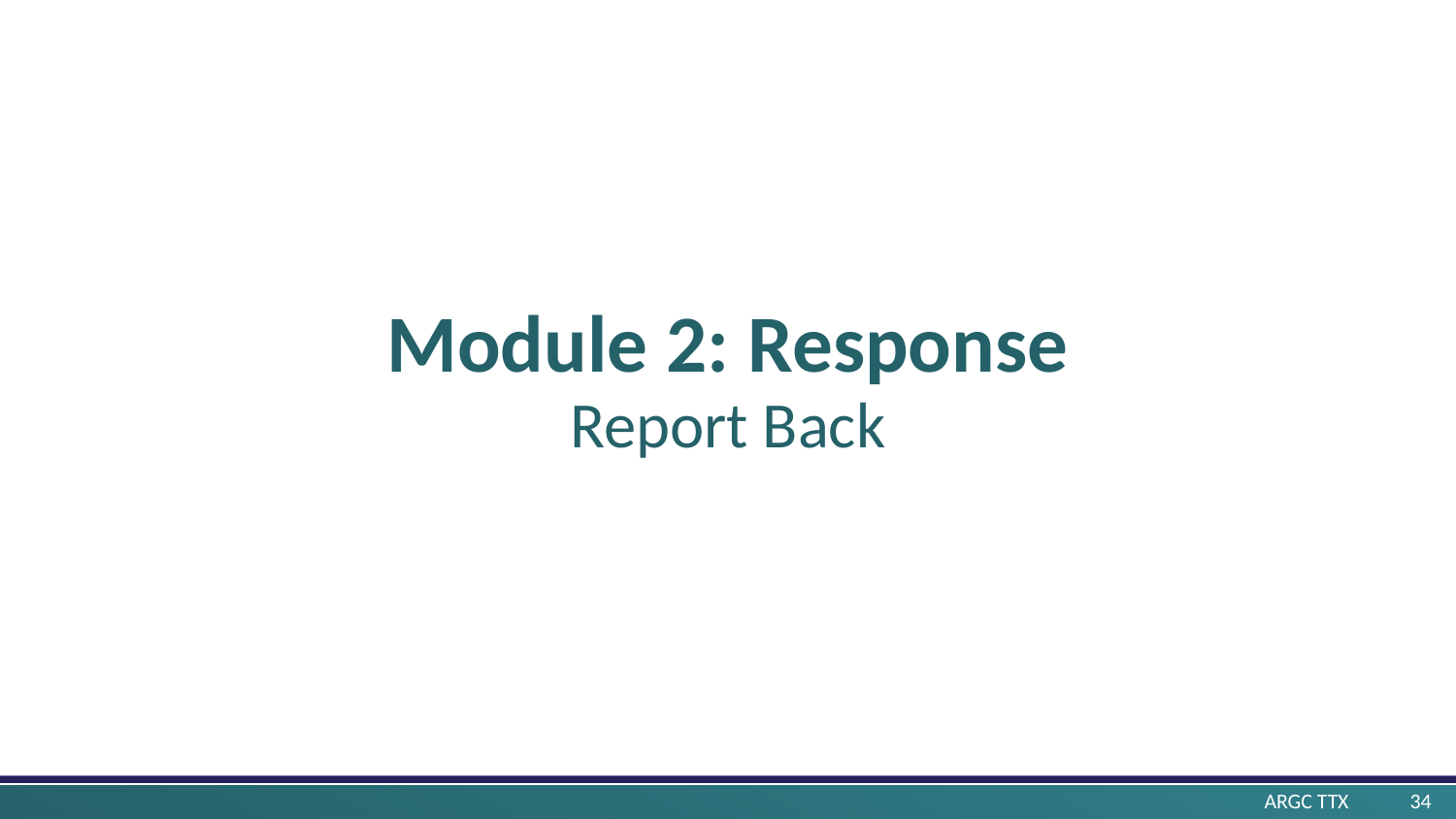

Module 2: Response
Report Back

ARGC TTX 	34